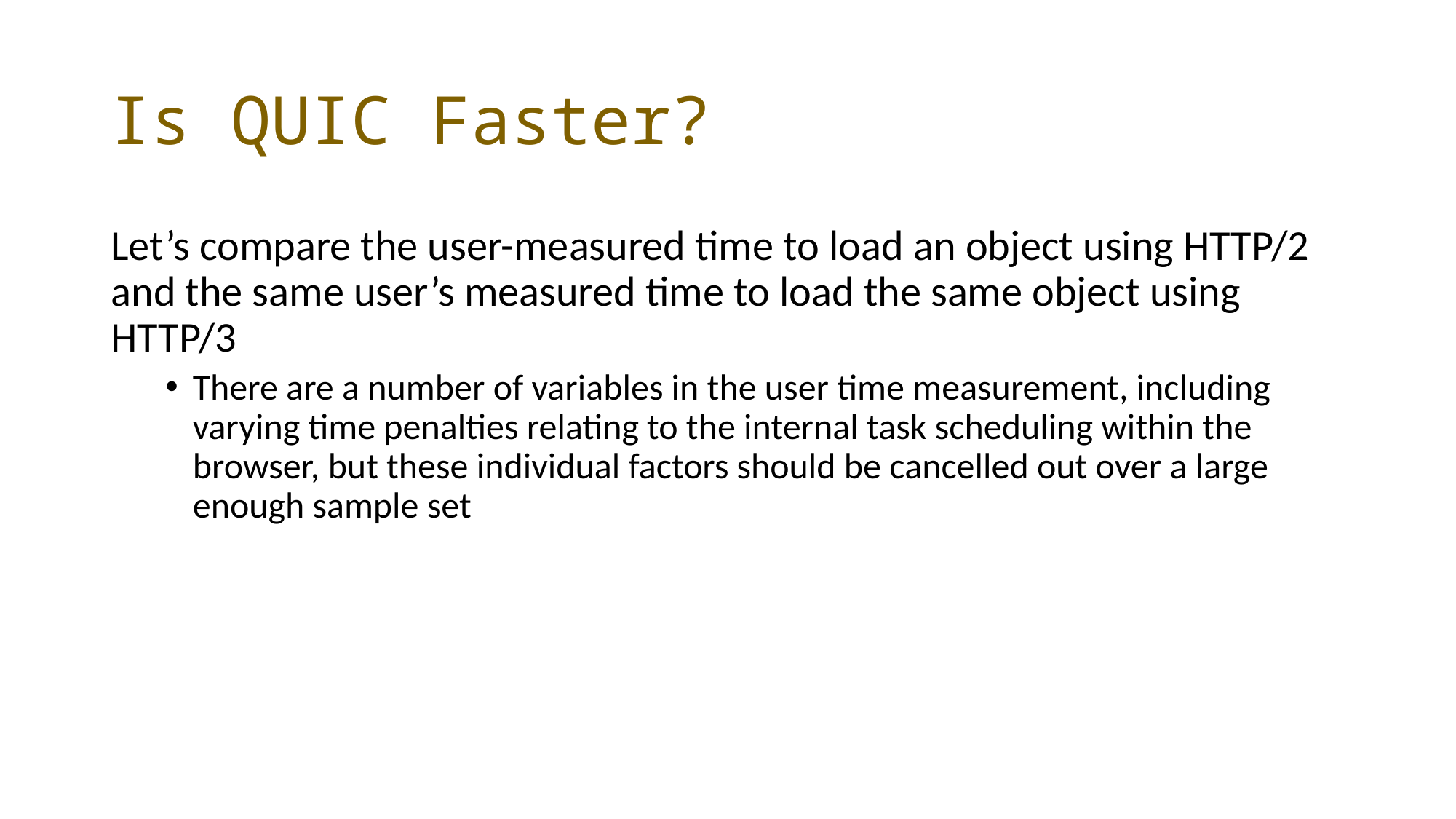

# Is QUIC Faster?
Let’s compare the user-measured time to load an object using HTTP/2 and the same user’s measured time to load the same object using HTTP/3
There are a number of variables in the user time measurement, including varying time penalties relating to the internal task scheduling within the browser, but these individual factors should be cancelled out over a large enough sample set